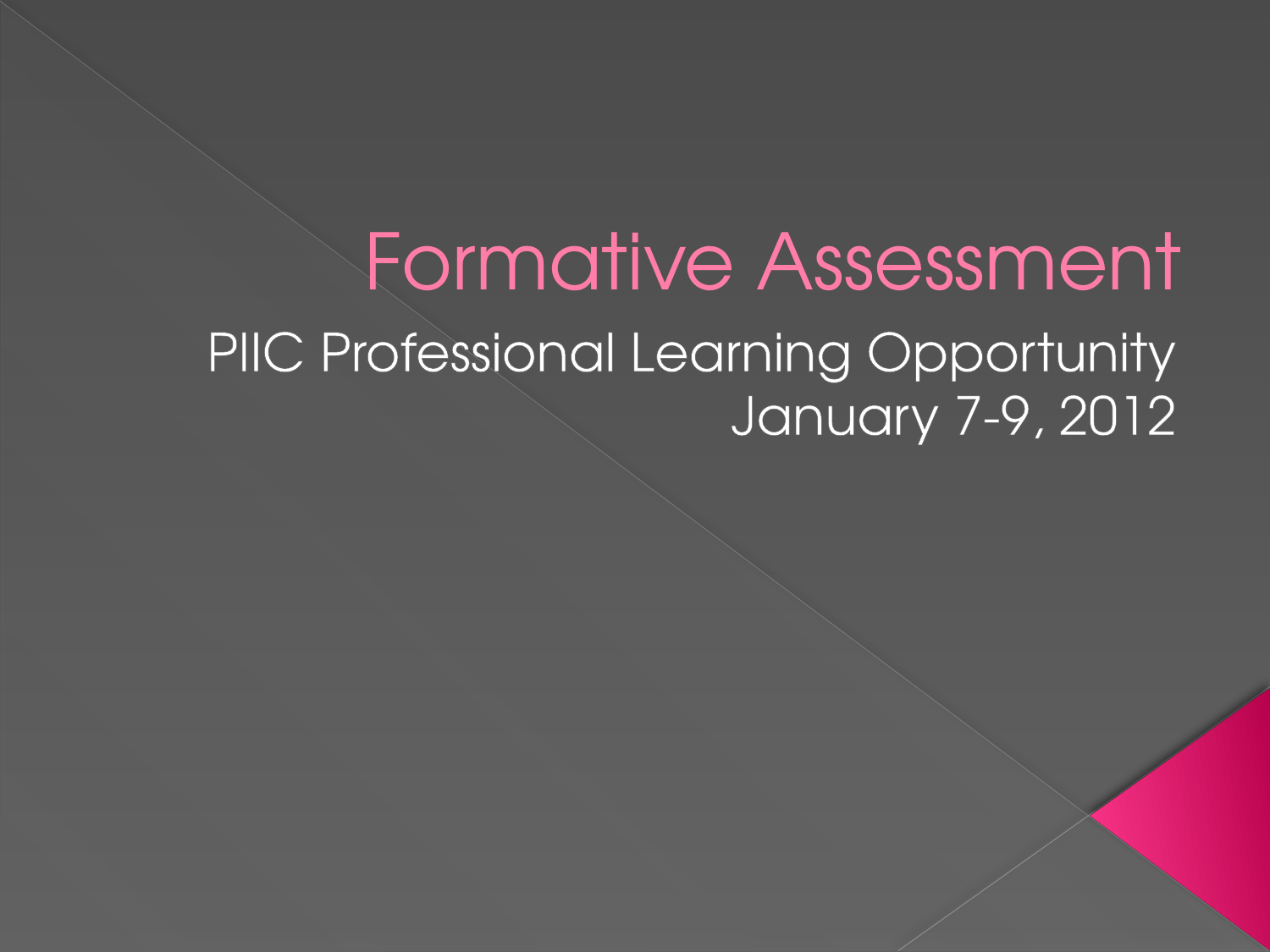

# Formative Assessment
PIIC Professional Learning Opportunity
January 7-9, 2012